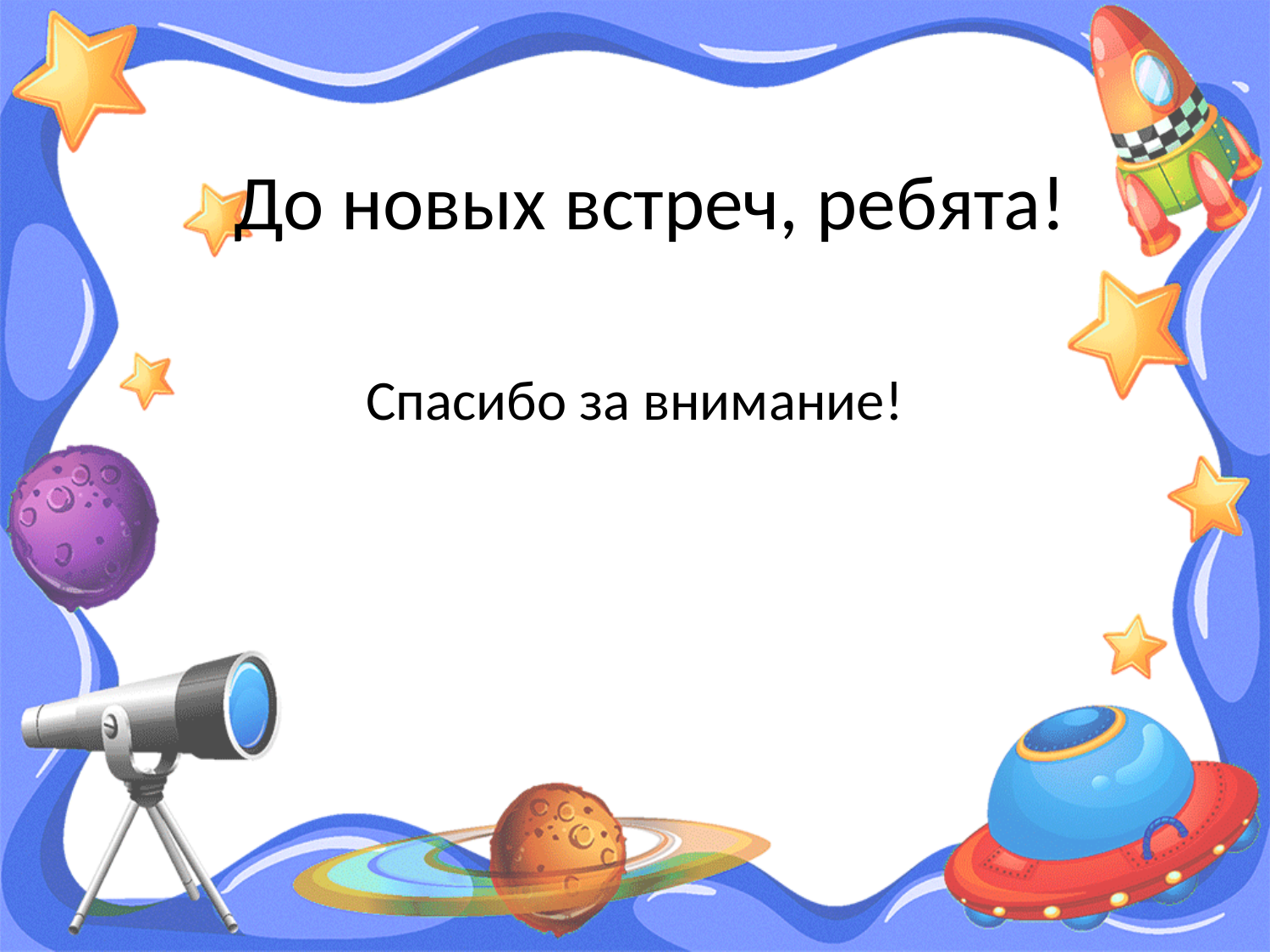

# До новых встреч, ребята!
Спасибо за внимание!